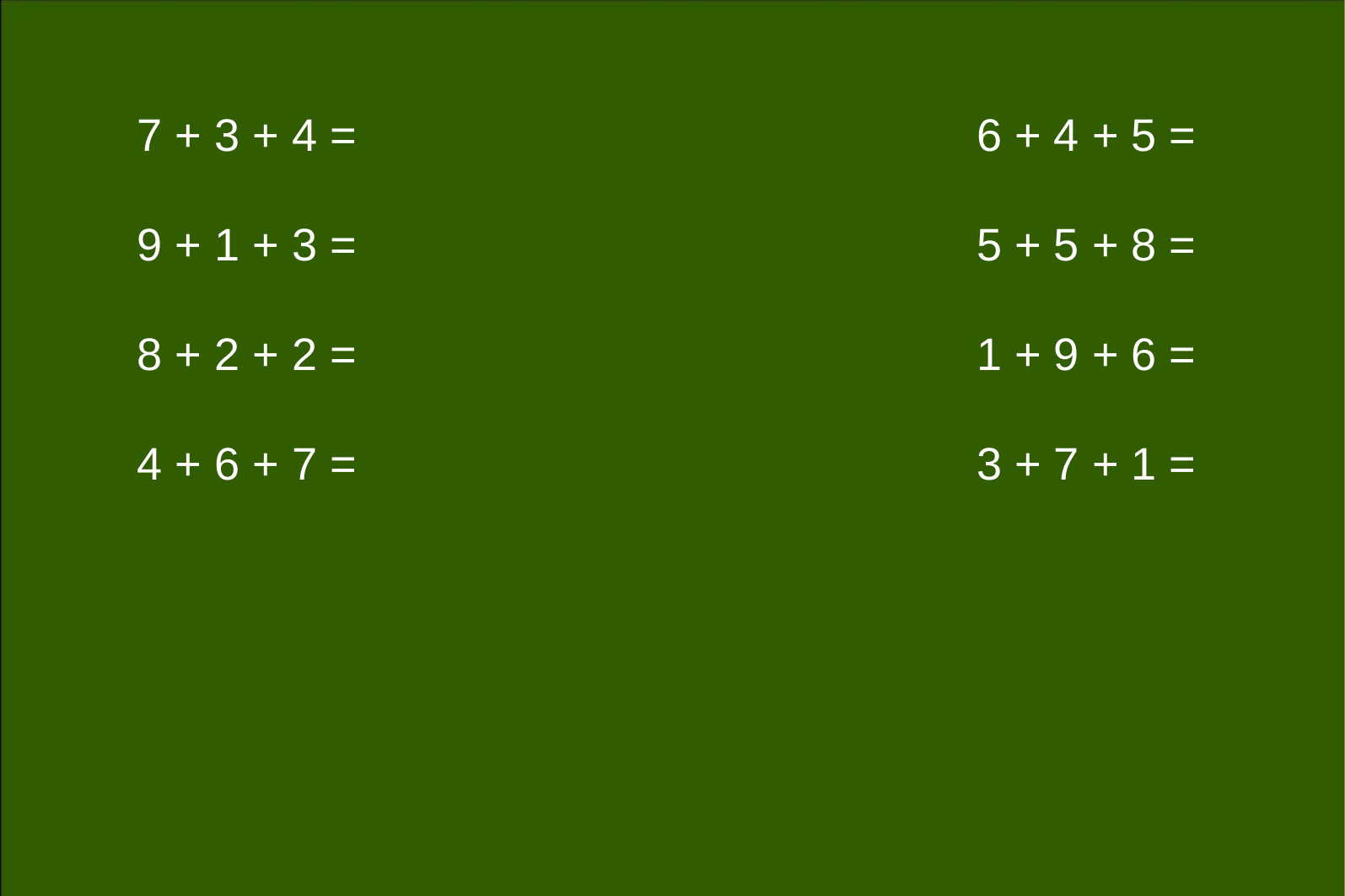

7 + 3 + 4 =                                                 6 + 4 + 5 =

9 + 1 + 3 =                                                 5 + 5 + 8 =

8 + 2 + 2 =                                                 1 + 9 + 6 =

4 + 6 + 7 =                                                 3 + 7 + 1 =